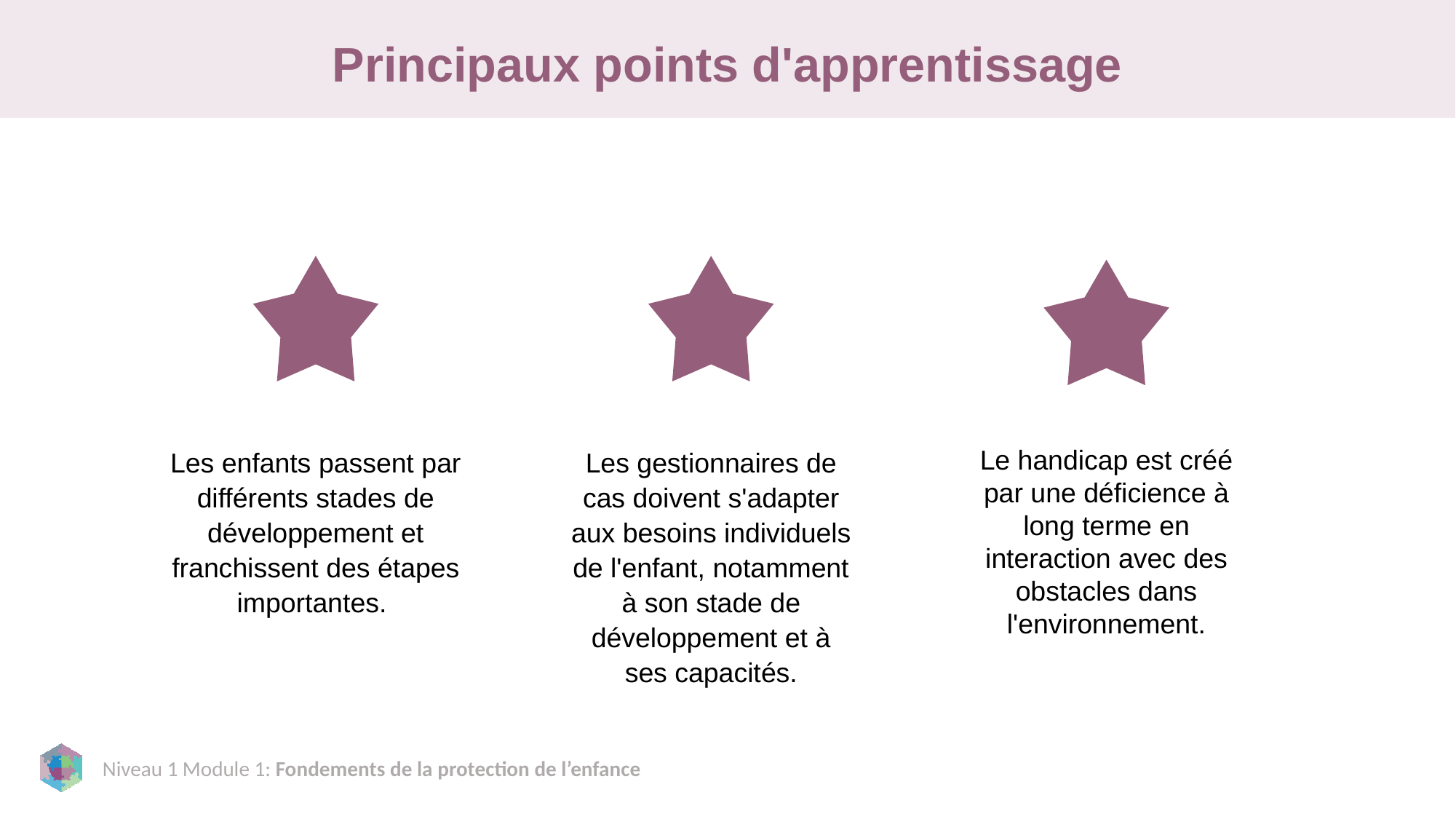

# Principaux points d'apprentissage

Les enfants passent par différents stades de développement et franchissent des étapes importantes.
Les gestionnaires de cas doivent s'adapter aux besoins individuels de l'enfant, notamment à son stade de développement et à ses capacités.
Le handicap est créé par une déficience à long terme en interaction avec des obstacles dans l'environnement.